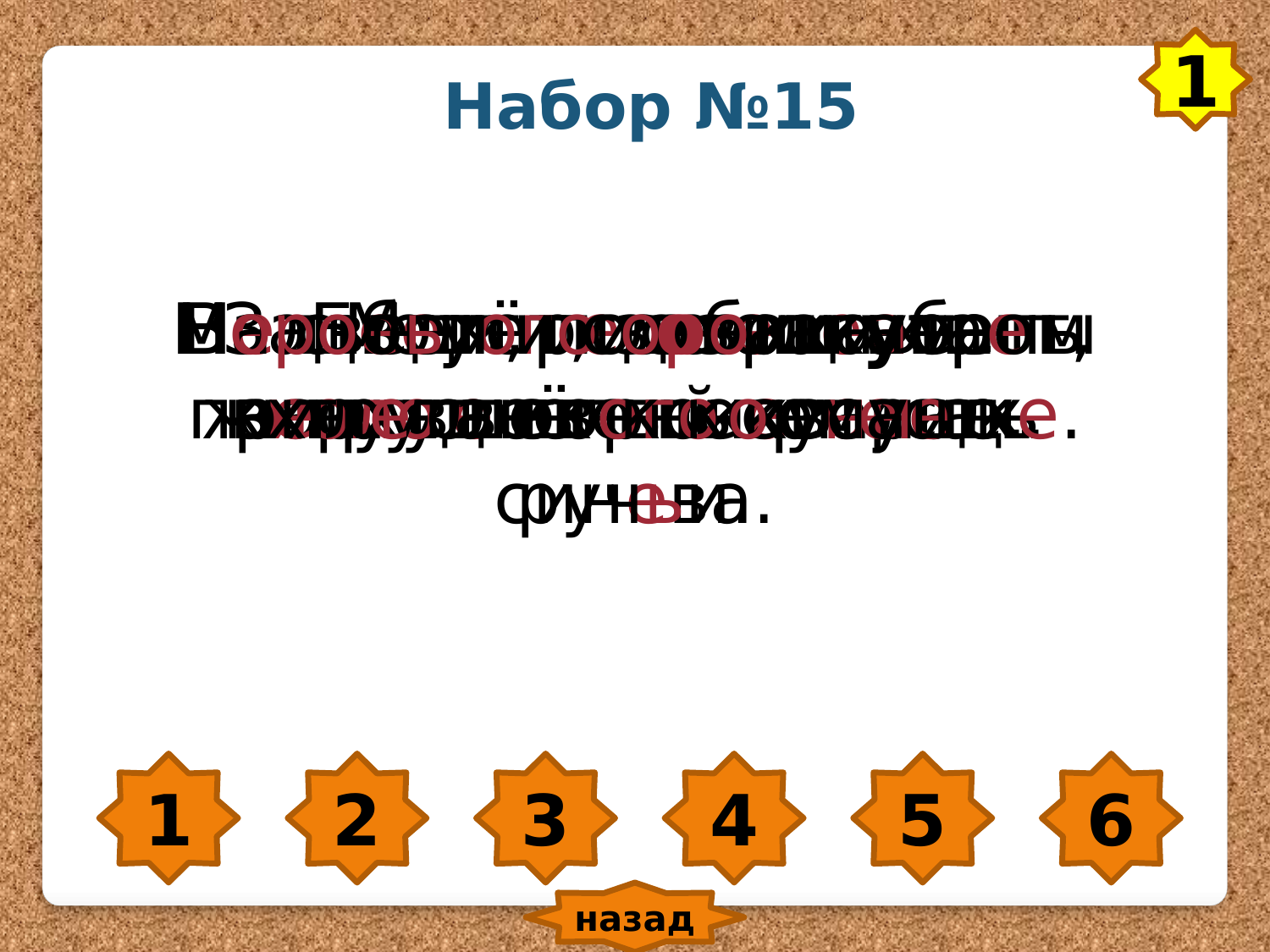

1
Набор №15
Зацветёт, зазеленеет наш весёлый огород.
Меж редеющих верхушек показалась синева.
Медведи, лисы и кабаны живут в горных лесах.
Бегут по оврагам холодные весенние ручьи.
На смелого собака лает, а трусливого кусает .
Воробьи и сороки утром прилетают к кормушке.
1
2
3
4
5
6
назад